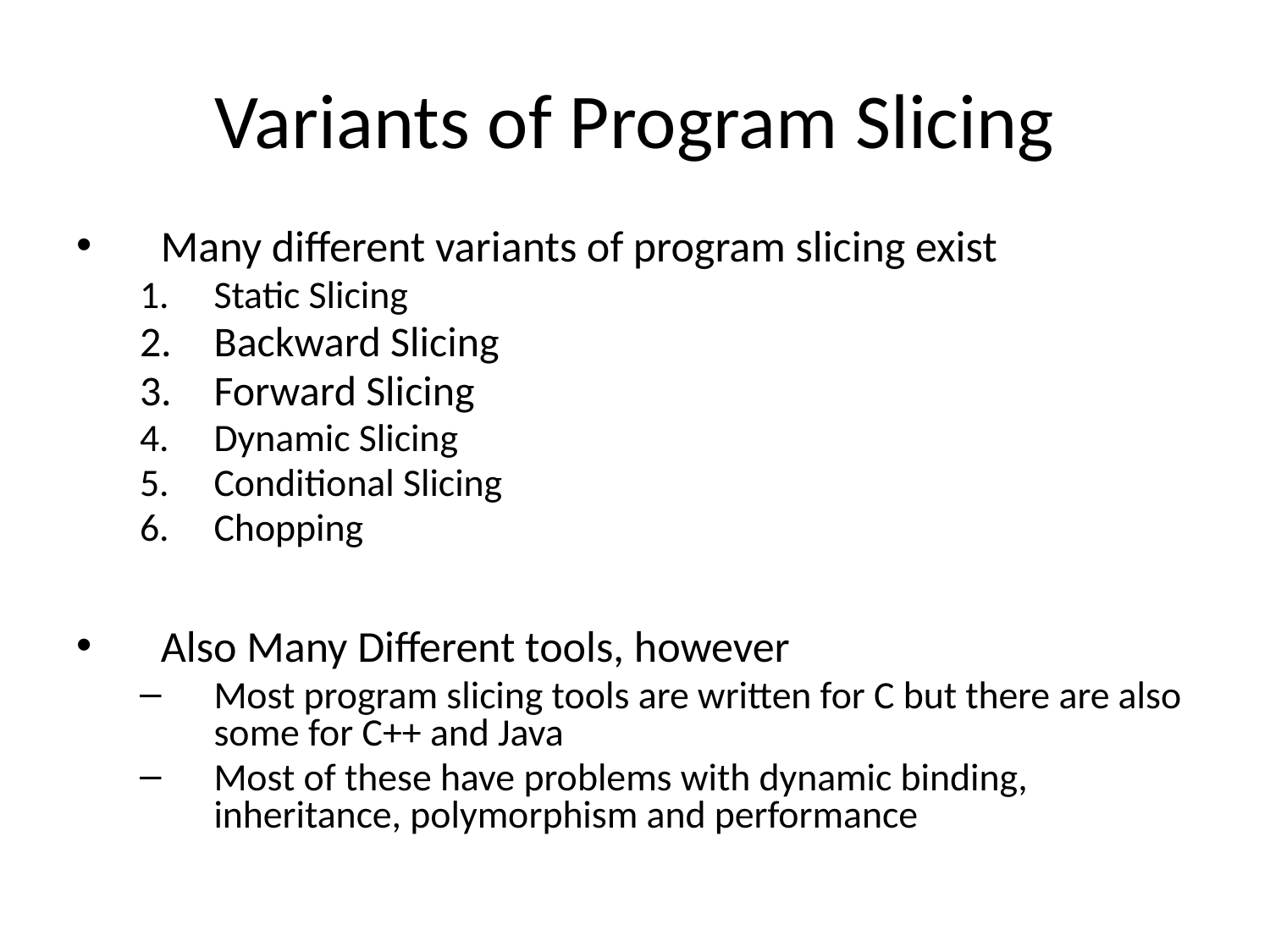

# Variants of Program Slicing
Many different variants of program slicing exist
Static Slicing
Backward Slicing
Forward Slicing
Dynamic Slicing
Conditional Slicing
Chopping

Also Many Different tools, however
Most program slicing tools are written for C but there are also some for C++ and Java
Most of these have problems with dynamic binding, inheritance, polymorphism and performance